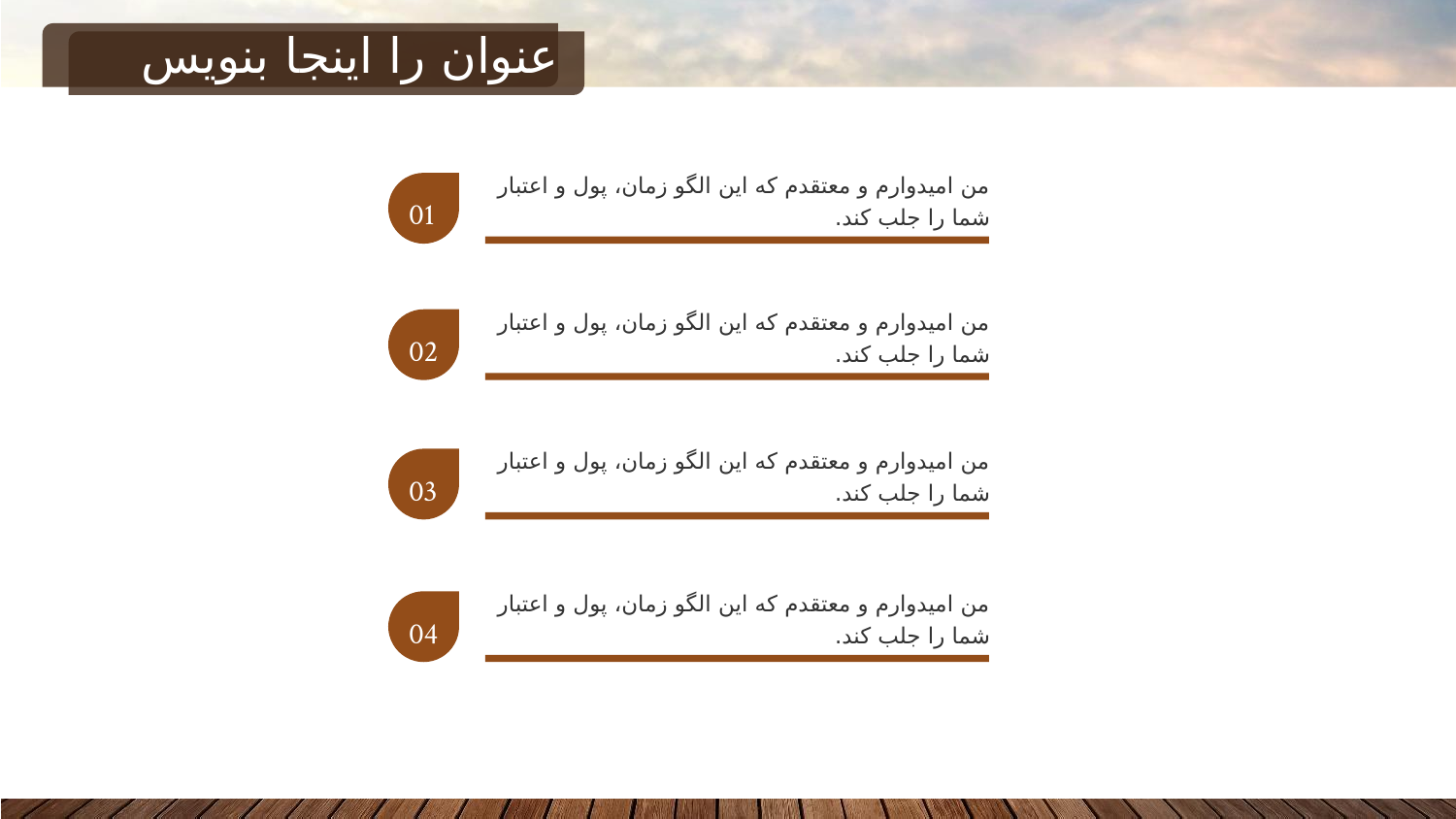

# عنوان را اینجا بنویس
من امیدوارم و معتقدم که این الگو زمان، پول و اعتبار شما را جلب کند.

01

من امیدوارم و معتقدم که این الگو زمان، پول و اعتبار شما را جلب کند.

02

من امیدوارم و معتقدم که این الگو زمان، پول و اعتبار شما را جلب کند.

03

من امیدوارم و معتقدم که این الگو زمان، پول و اعتبار شما را جلب کند.

04